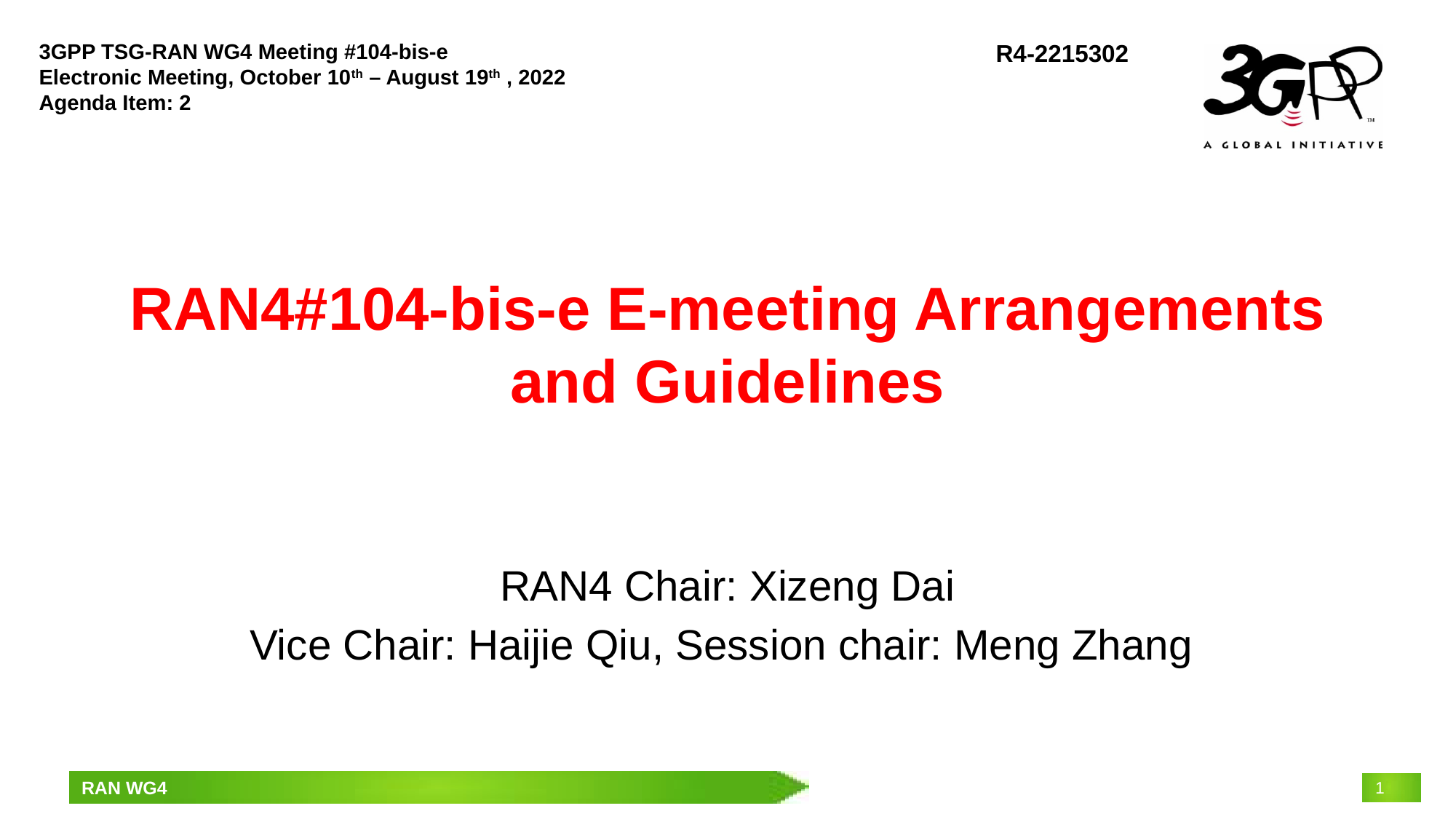

3GPP TSG-RAN WG4 Meeting #104-bis-e
Electronic Meeting, October 10th – August 19th , 2022
Agenda Item: 2
R4-2215302
# RAN4#104-bis-e E-meeting Arrangements and Guidelines
RAN4 Chair: Xizeng Dai
Vice Chair: Haijie Qiu, Session chair: Meng Zhang